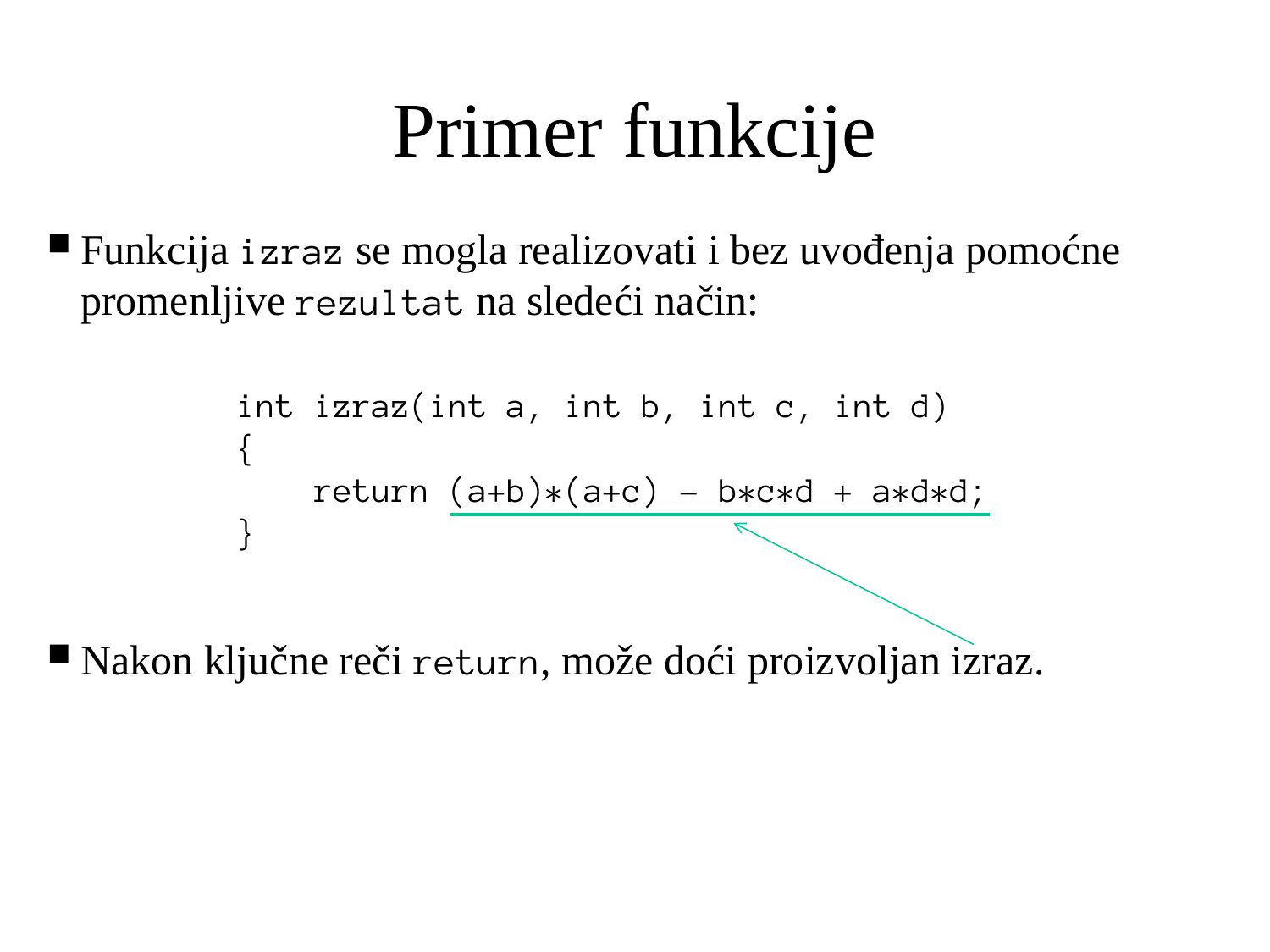

# Primer funkcije
Funkcija izraz se mogla realizovati i bez uvođenja pomoćne promenljive rezultat na sledeći način:

Nakon ključne reči return, može doći proizvoljan izraz.
int izraz(int a, int b, int c, int d)
{
    return (a+b)*(a+c) – b*c*d + a*d*d;
}